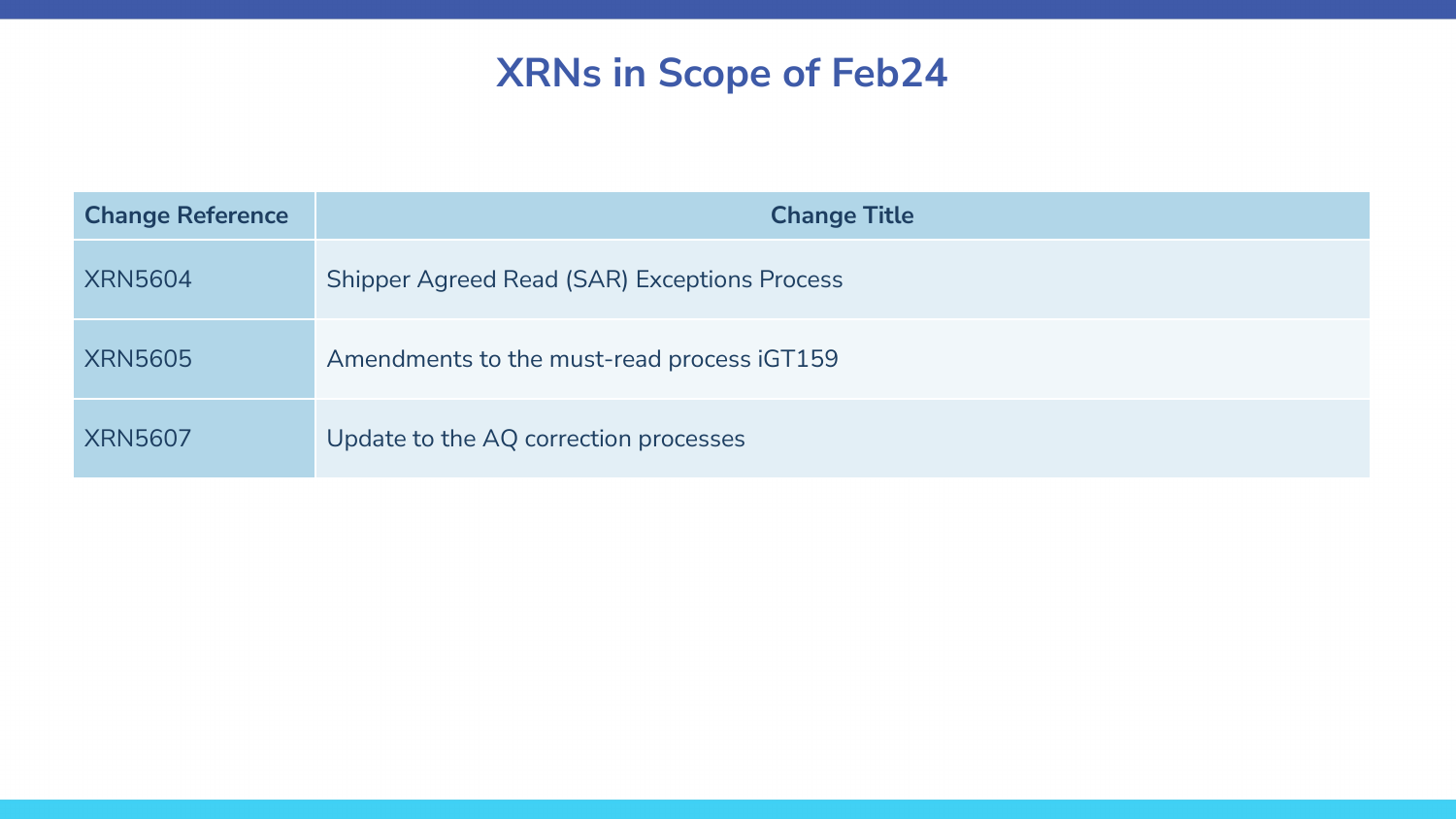

# XRNs in Scope of Feb24
| Change Reference | Change Title |
| --- | --- |
| XRN5604 | Shipper Agreed Read (SAR) Exceptions Process |
| XRN5605 | Amendments to the must-read process iGT159 |
| XRN5607 | Update to the AQ correction processes |